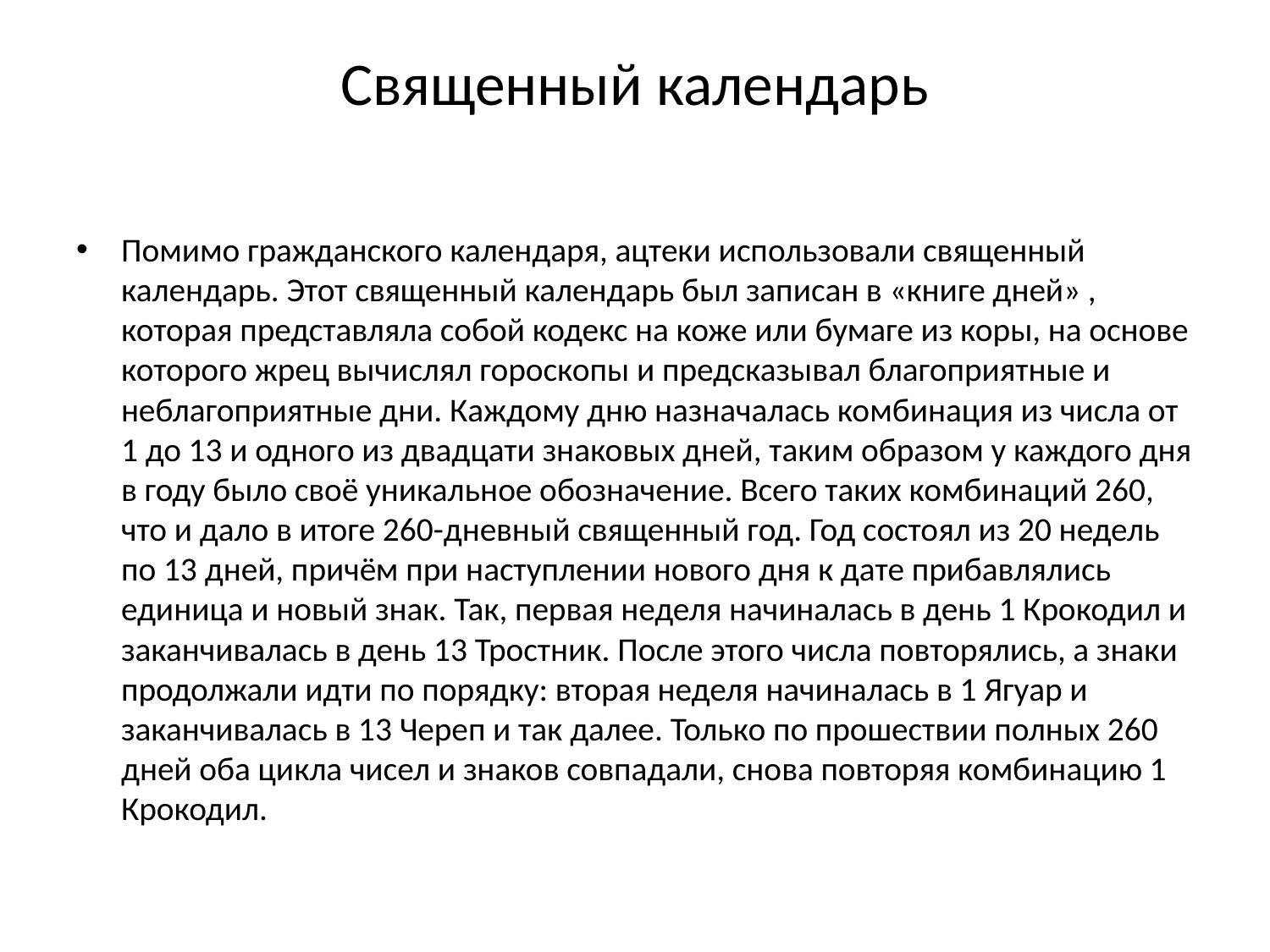

# Священный календарь
Помимо гражданского календаря, ацтеки использовали священный календарь. Этот священный календарь был записан в «книге дней» , которая представляла собой кодекс на коже или бумаге из коры, на основе которого жрец вычислял гороскопы и предсказывал благоприятные и неблагоприятные дни. Каждому дню назначалась комбинация из числа от 1 до 13 и одного из двадцати знаковых дней, таким образом у каждого дня в году было своё уникальное обозначение. Всего таких комбинаций 260, что и дало в итоге 260-дневный священный год. Год состоял из 20 недель по 13 дней, причём при наступлении нового дня к дате прибавлялись единица и новый знак. Так, первая неделя начиналась в день 1 Крокодил и заканчивалась в день 13 Тростник. После этого числа повторялись, а знаки продолжали идти по порядку: вторая неделя начиналась в 1 Ягуар и заканчивалась в 13 Череп и так далее. Только по прошествии полных 260 дней оба цикла чисел и знаков совпадали, снова повторяя комбинацию 1 Крокодил.